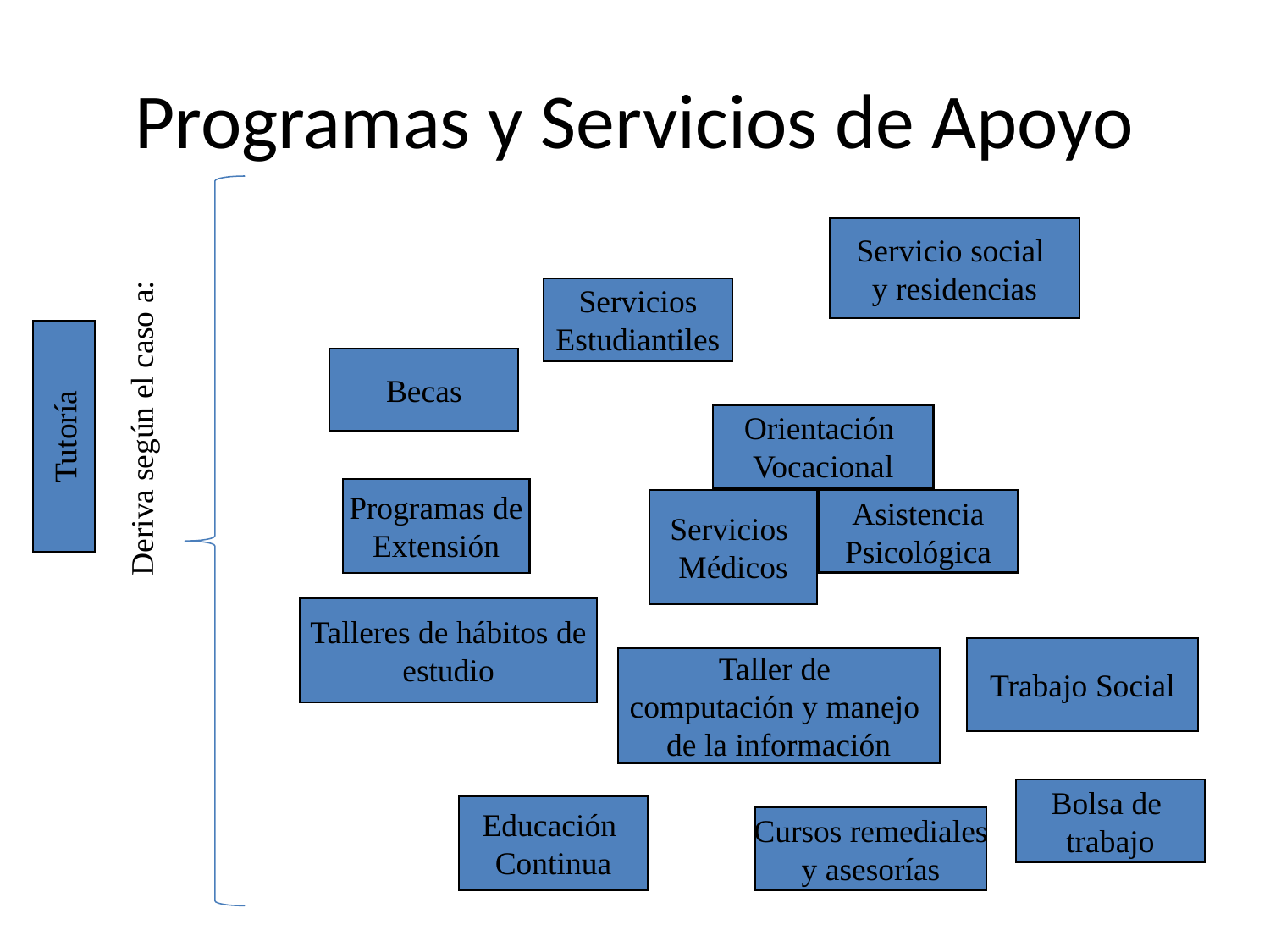

# Programas y Servicios de Apoyo

Servicio social
y residencias
Servicios
Estudiantiles
Becas
Orientación
Vocacional
Programas de
Extensión
Servicios
Médicos
Asistencia
Psicológica
Talleres de hábitos de
estudio
Trabajo Social
Taller de
computación y manejo
de la información
Bolsa de
trabajo
Educación
Continua
Cursos remediales
y asesorías
Deriva según el caso a:
Tutoría